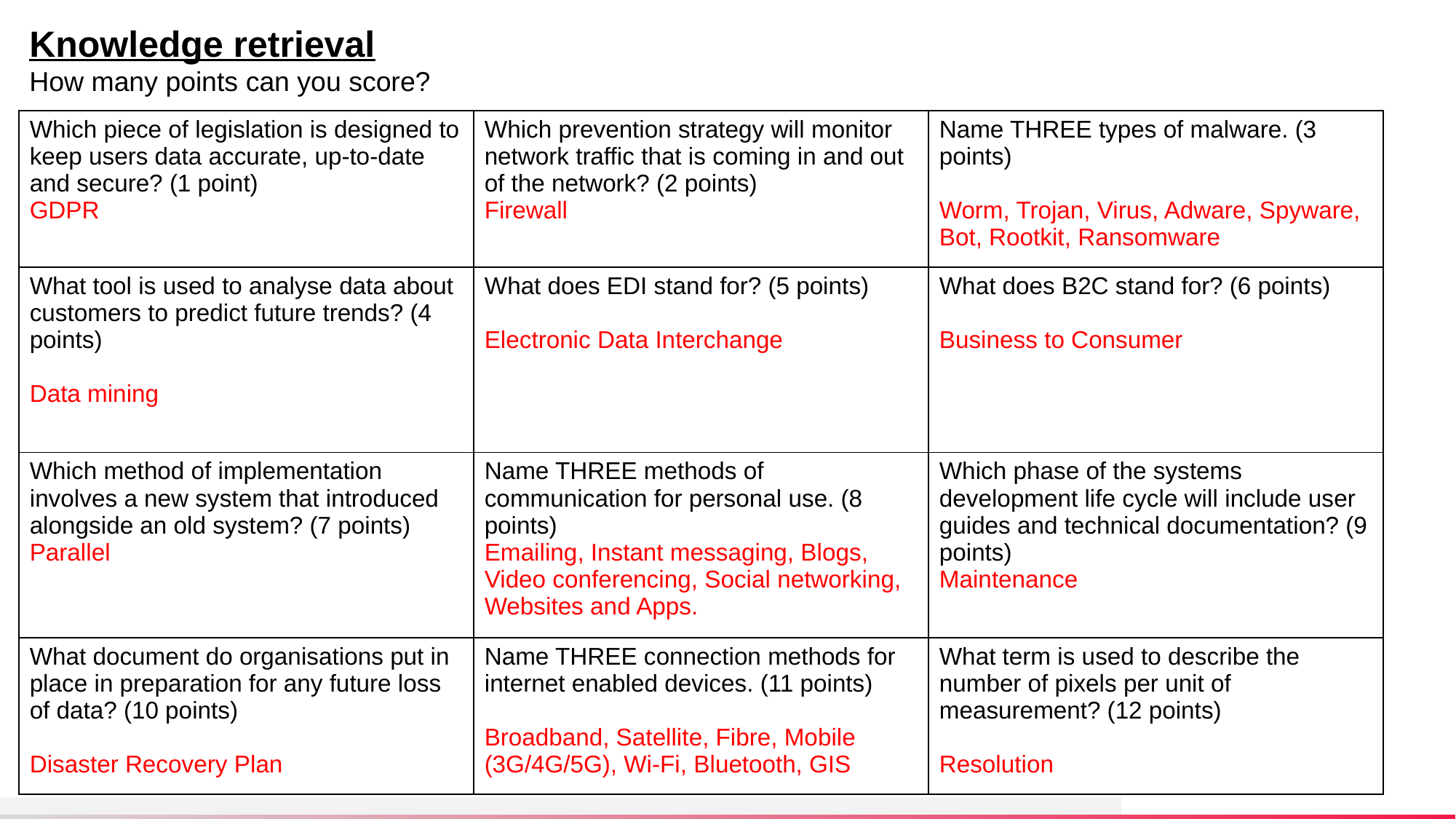

Knowledge retrieval
How many points can you score?
| Which piece of legislation is designed to keep users data accurate, up-to-date and secure? (1 point) GDPR | Which prevention strategy will monitor network traffic that is coming in and out of the network? (2 points) Firewall | Name THREE types of malware. (3 points) Worm, Trojan, Virus, Adware, Spyware, Bot, Rootkit, Ransomware |
| --- | --- | --- |
| What tool is used to analyse data about customers to predict future trends? (4 points) Data mining | What does EDI stand for? (5 points) Electronic Data Interchange | What does B2C stand for? (6 points) Business to Consumer |
| Which method of implementation involves a new system that introduced alongside an old system? (7 points) Parallel | Name THREE methods of communication for personal use. (8 points) Emailing, Instant messaging, Blogs, Video conferencing, Social networking, Websites and Apps. | Which phase of the systems development life cycle will include user guides and technical documentation? (9 points) Maintenance |
| What document do organisations put in place in preparation for any future loss of data? (10 points) Disaster Recovery Plan | Name THREE connection methods for internet enabled devices. (11 points) Broadband, Satellite, Fibre, Mobile (3G/4G/5G), Wi-Fi, Bluetooth, GIS | What term is used to describe the number of pixels per unit of measurement? (12 points) Resolution |